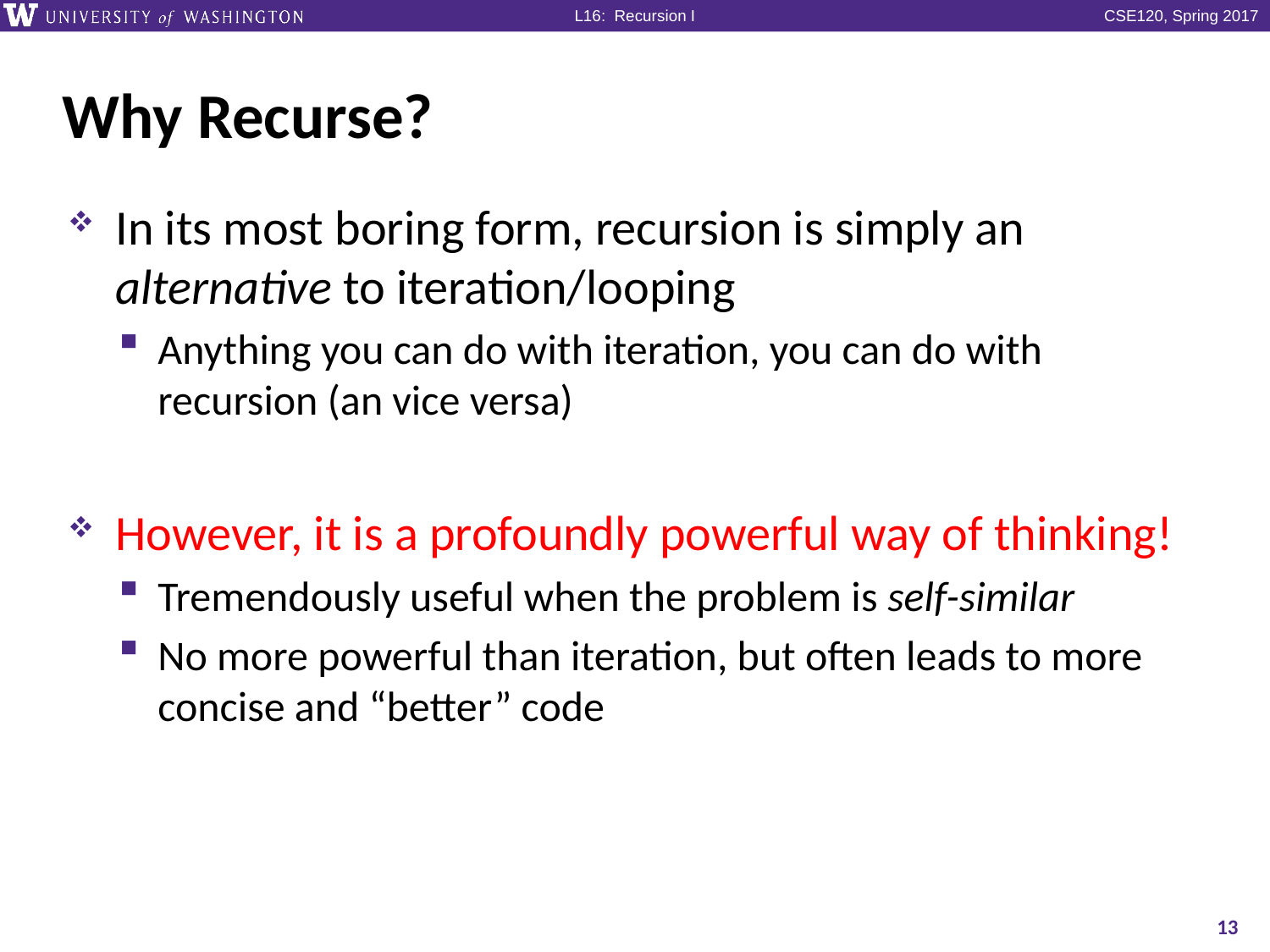

# Why Recurse?
In its most boring form, recursion is simply an alternative to iteration/looping
Anything you can do with iteration, you can do with recursion (an vice versa)

However, it is a profoundly powerful way of thinking!
Tremendously useful when the problem is self-similar
No more powerful than iteration, but often leads to more concise and “better” code
13